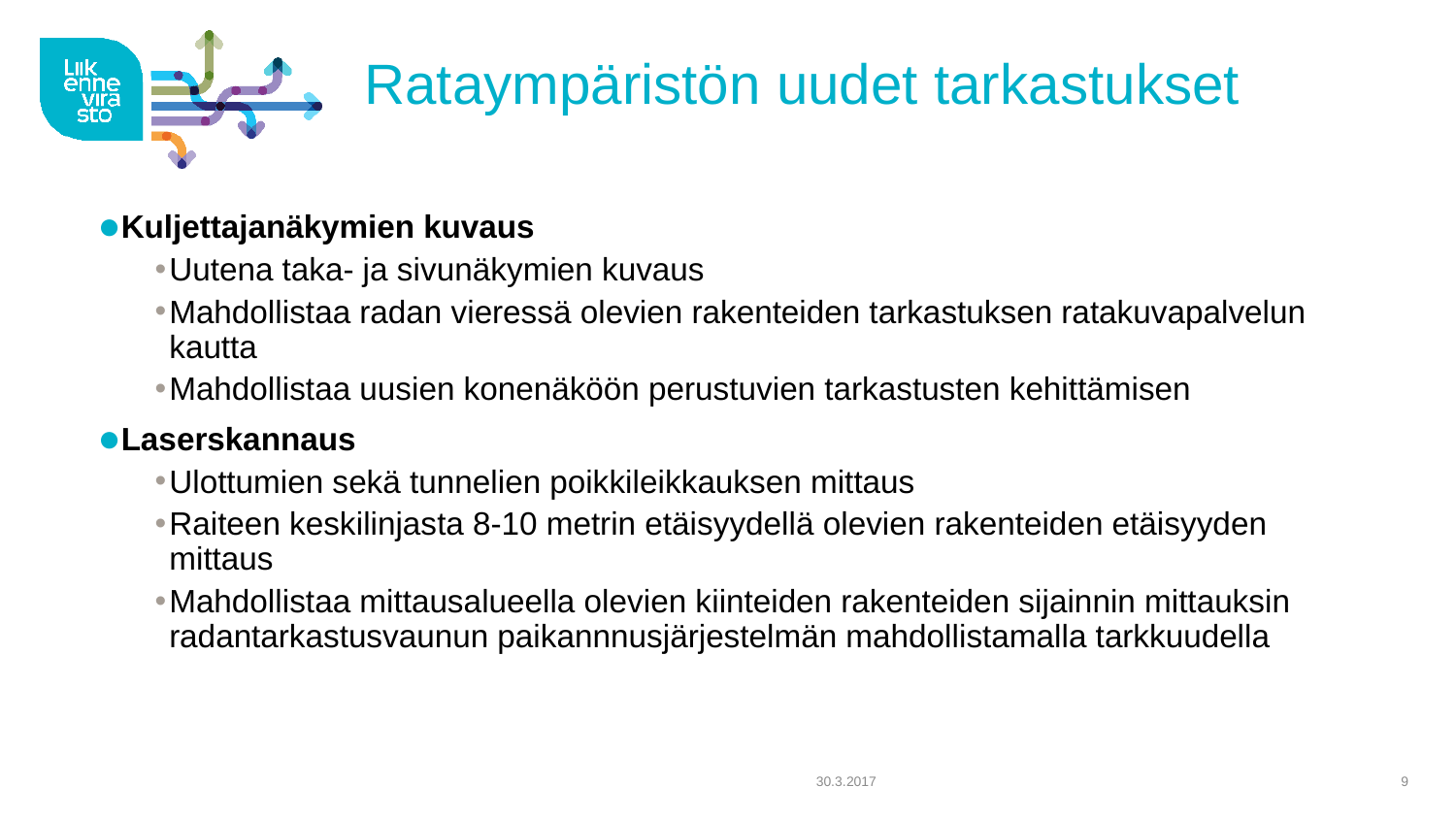

# Rataympäristön uudet tarkastukset
Kuljettajanäkymien kuvaus
Uutena taka- ja sivunäkymien kuvaus
Mahdollistaa radan vieressä olevien rakenteiden tarkastuksen ratakuvapalvelun kautta
Mahdollistaa uusien konenäköön perustuvien tarkastusten kehittämisen
Laserskannaus
Ulottumien sekä tunnelien poikkileikkauksen mittaus
Raiteen keskilinjasta 8-10 metrin etäisyydellä olevien rakenteiden etäisyyden mittaus
Mahdollistaa mittausalueella olevien kiinteiden rakenteiden sijainnin mittauksin radantarkastusvaunun paikannnusjärjestelmän mahdollistamalla tarkkuudella

30.3.2017

9